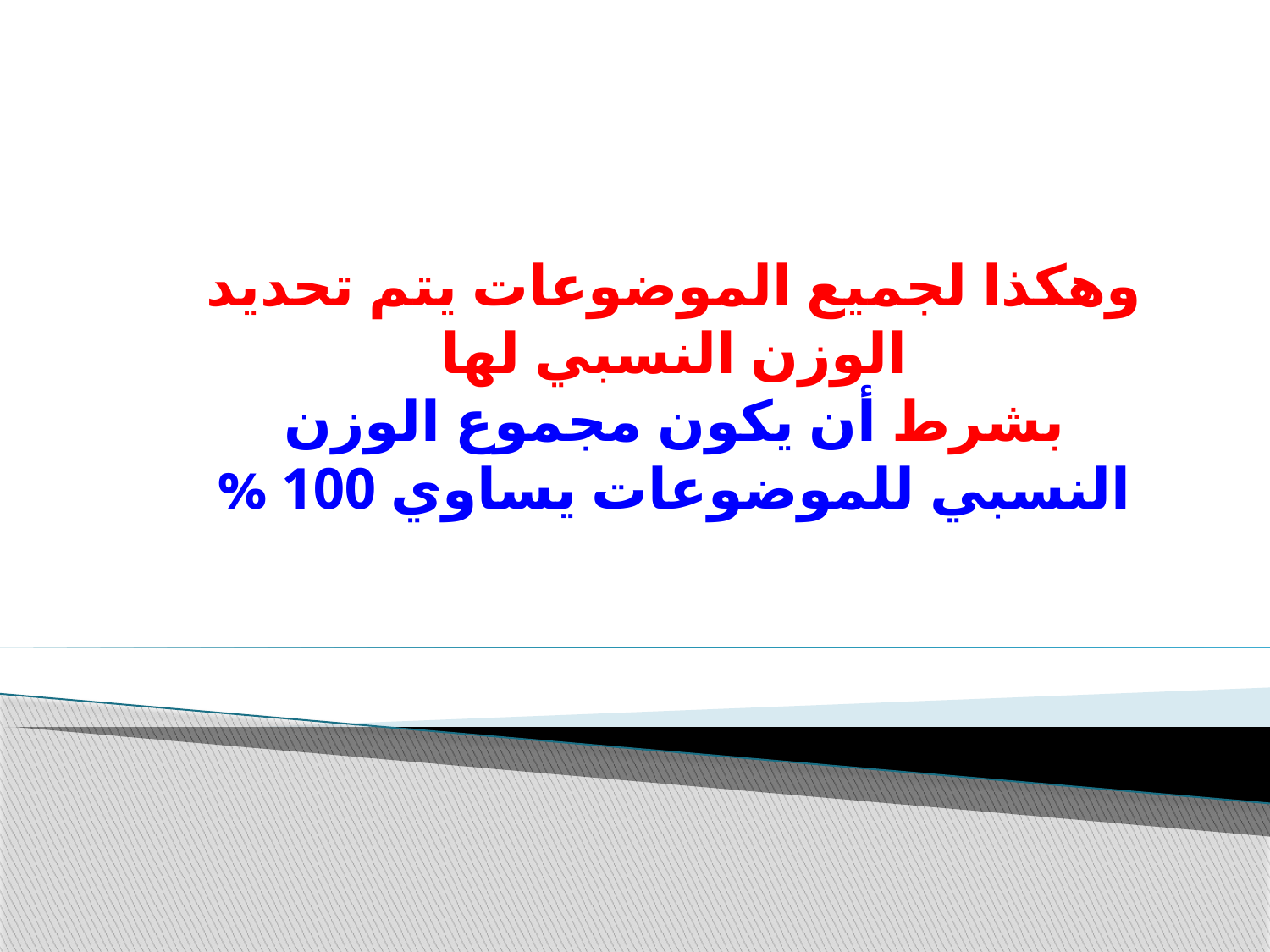

وهكذا لجميع الموضوعات يتم تحديد  الوزن النسبي لها
بشرط أن يكون مجموع الوزن النسبي للموضوعات يساوي 100 %